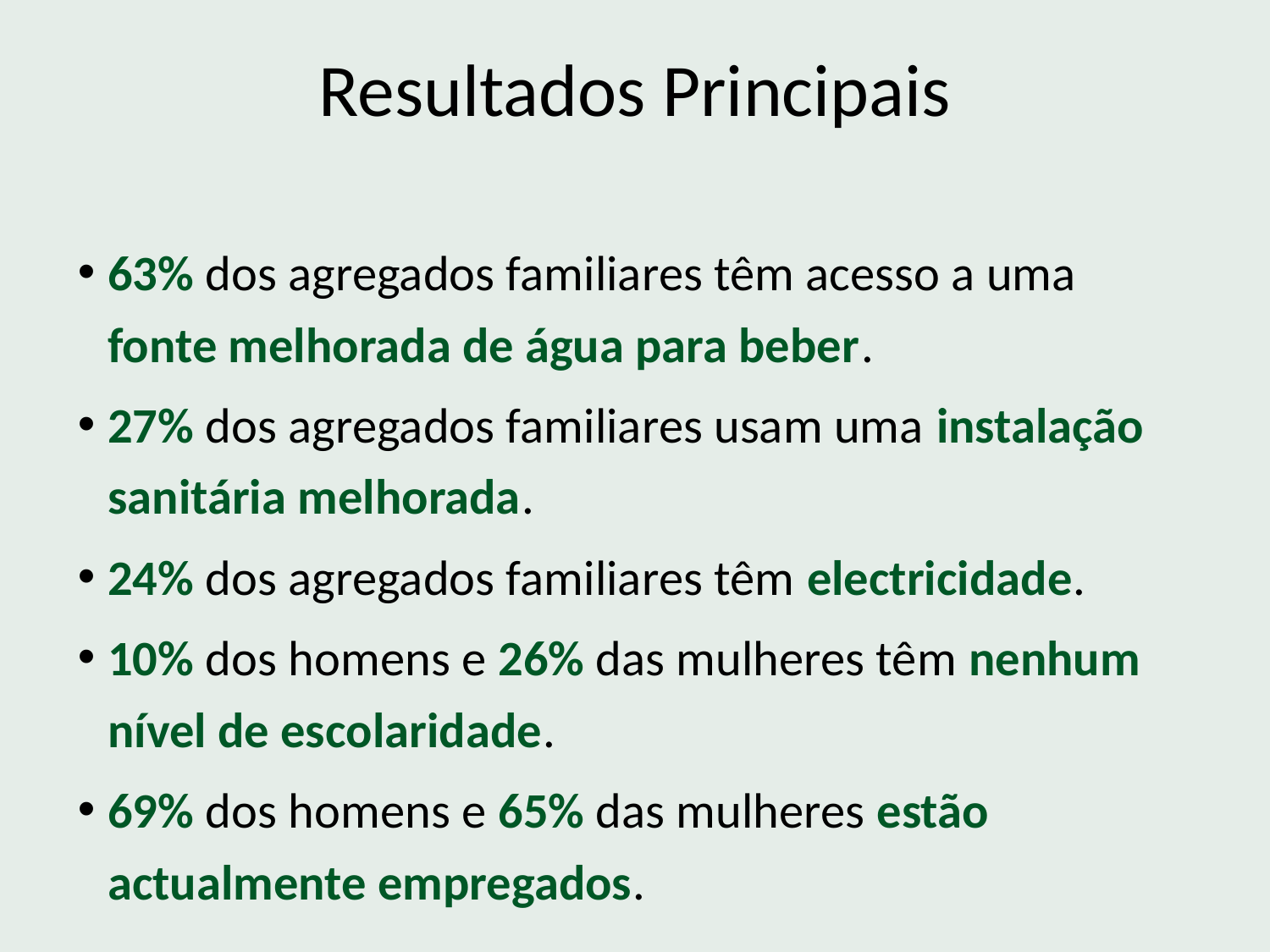

# Resultados Principais
63% dos agregados familiares têm acesso a uma fonte melhorada de água para beber.
27% dos agregados familiares usam uma instalação sanitária melhorada.
24% dos agregados familiares têm electricidade.
10% dos homens e 26% das mulheres têm nenhum nível de escolaridade.
69% dos homens e 65% das mulheres estão actualmente empregados.